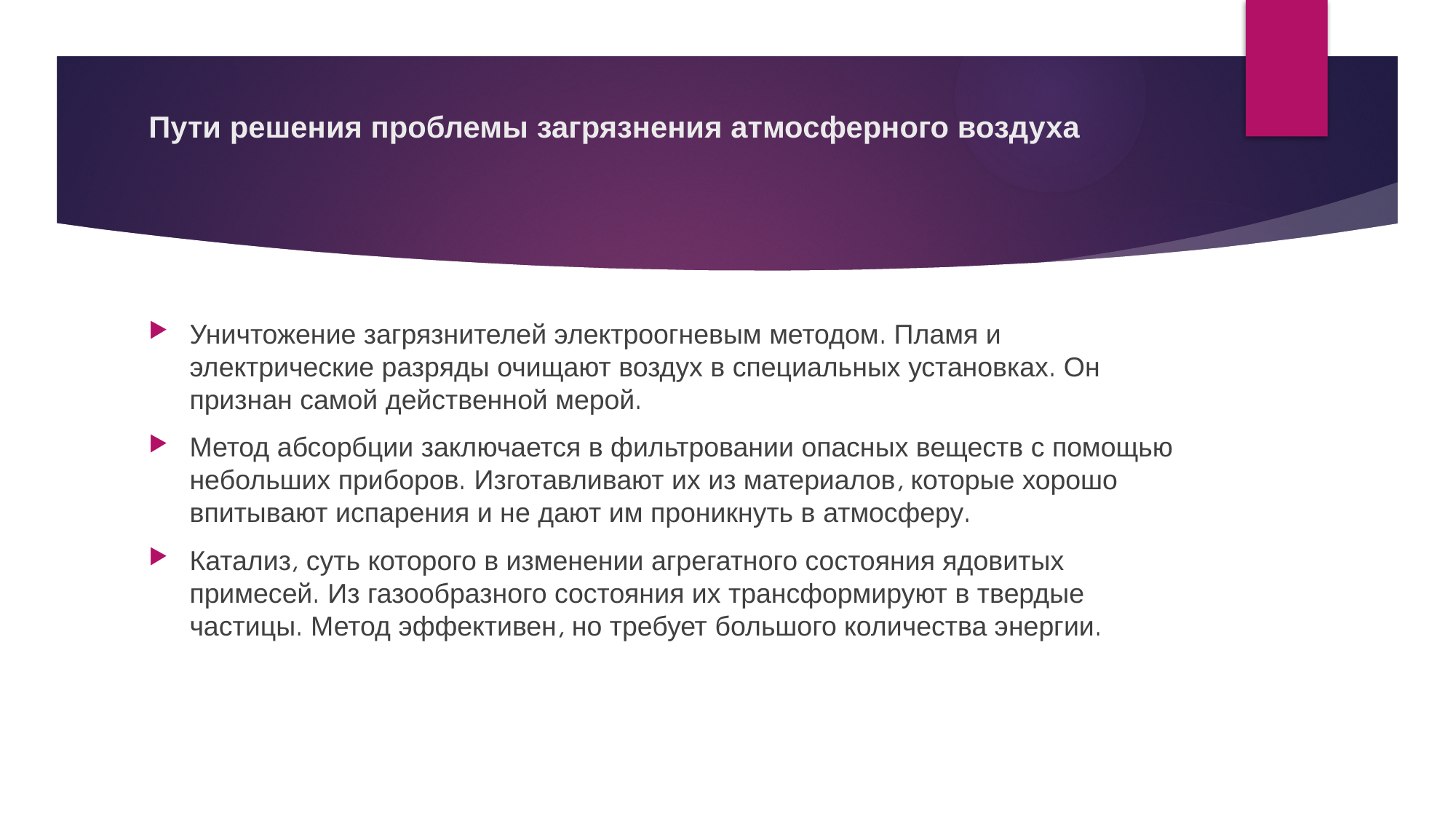

# Пути решения проблемы загрязнения атмосферного воздуха
Уничтожение загрязнителей электроогневым методом. Пламя и электрические разряды очищают воздух в специальных установках. Он признан самой действенной мерой.
Метод абсорбции заключается в фильтровании опасных веществ с помощью небольших приборов. Изготавливают их из материалов, которые хорошо впитывают испарения и не дают им проникнуть в атмосферу.
Катализ, суть которого в изменении агрегатного состояния ядовитых примесей. Из газообразного состояния их трансформируют в твердые частицы. Метод эффективен, но требует большого количества энергии.